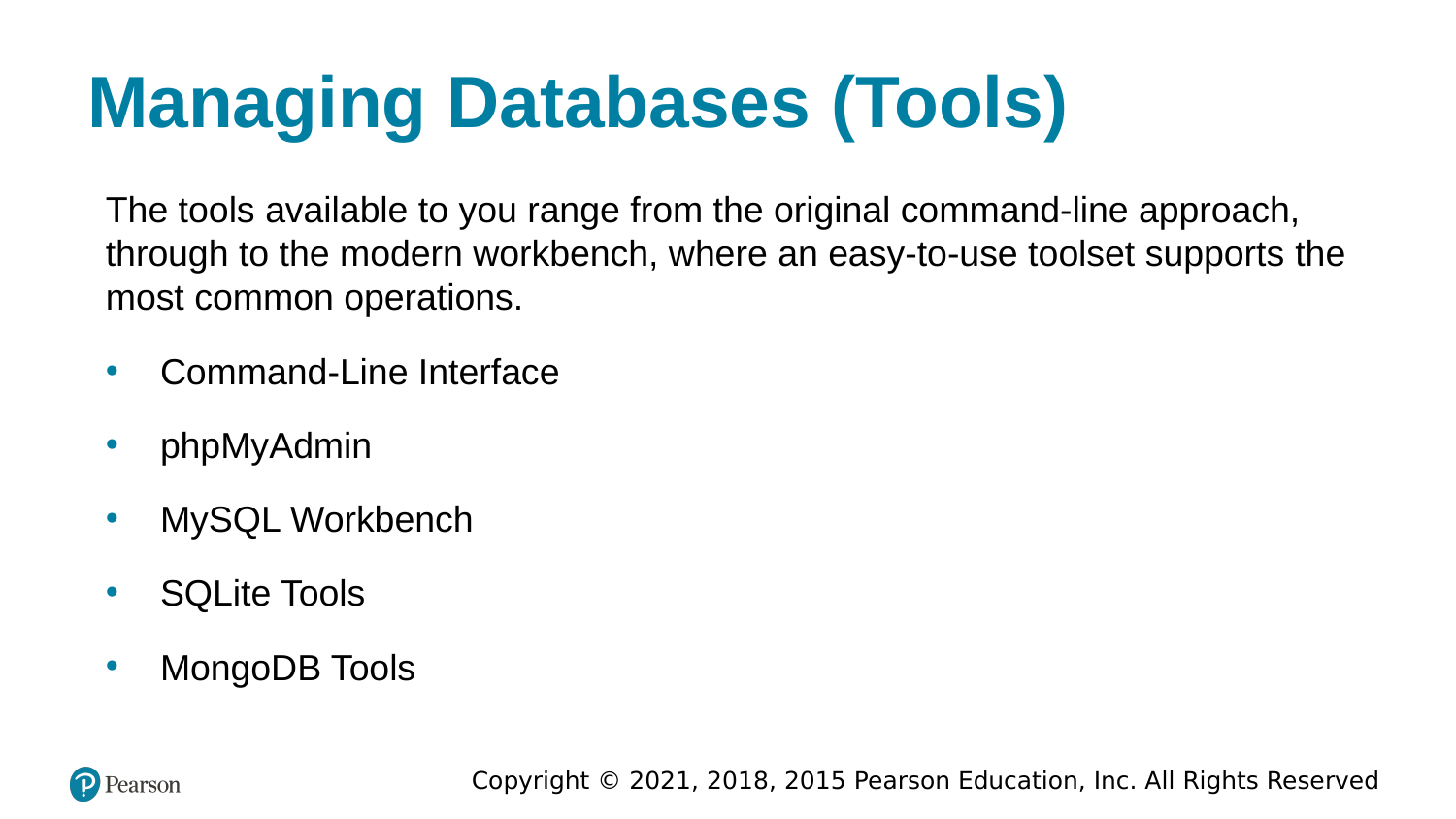

# Managing Databases (Tools)
The tools available to you range from the original command-line approach, through to the modern workbench, where an easy-to-use toolset supports the most common operations.
Command-Line Interface
phpMyAdmin
MySQL Workbench
SQLite Tools
MongoDB Tools